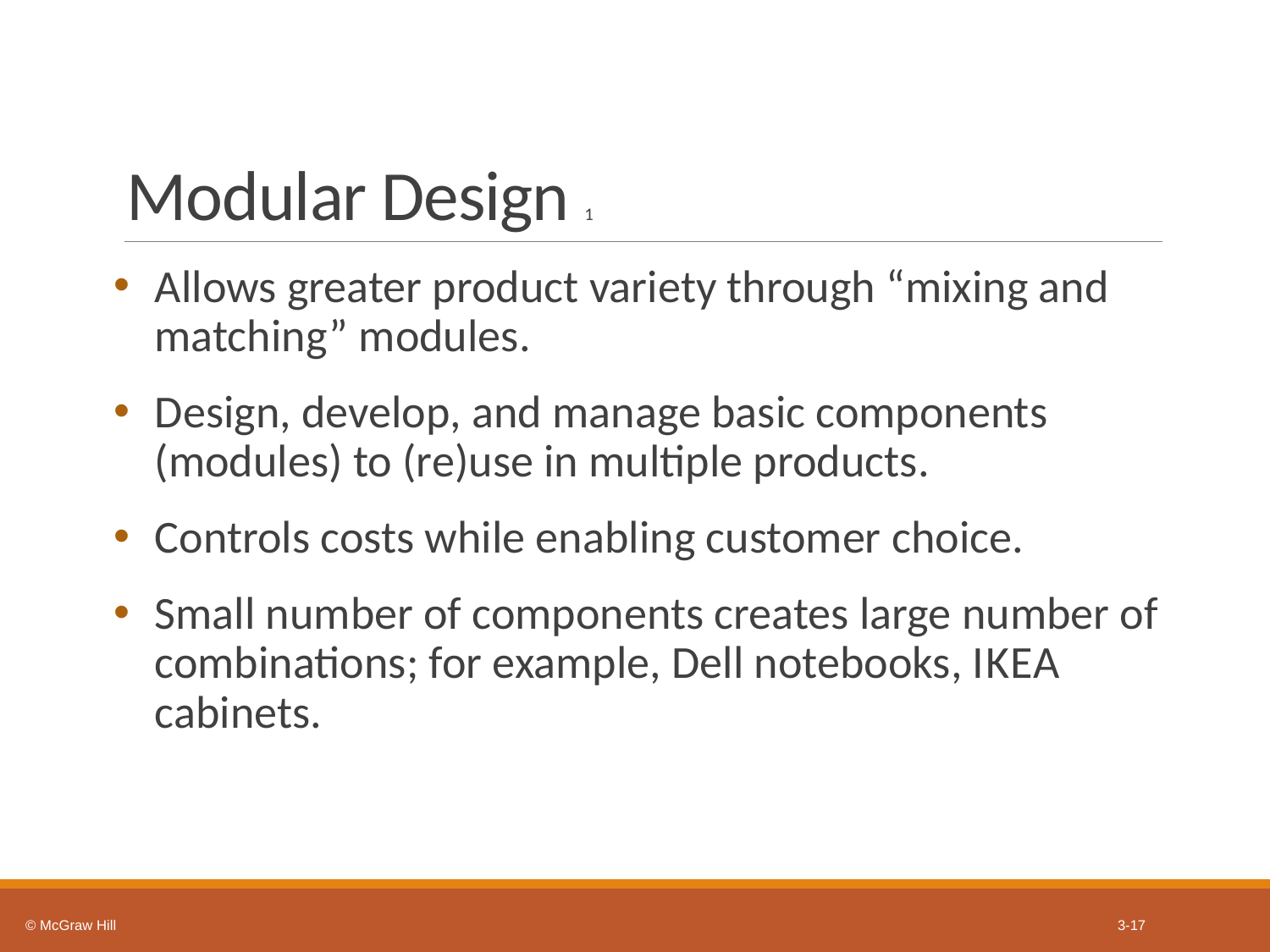

# Modular Design 1
Allows greater product variety through “mixing and matching” modules.
Design, develop, and manage basic components (modules) to (re)use in multiple products.
Controls costs while enabling customer choice.
Small number of components creates large number of combinations; for example, Dell notebooks, I K E A cabinets.